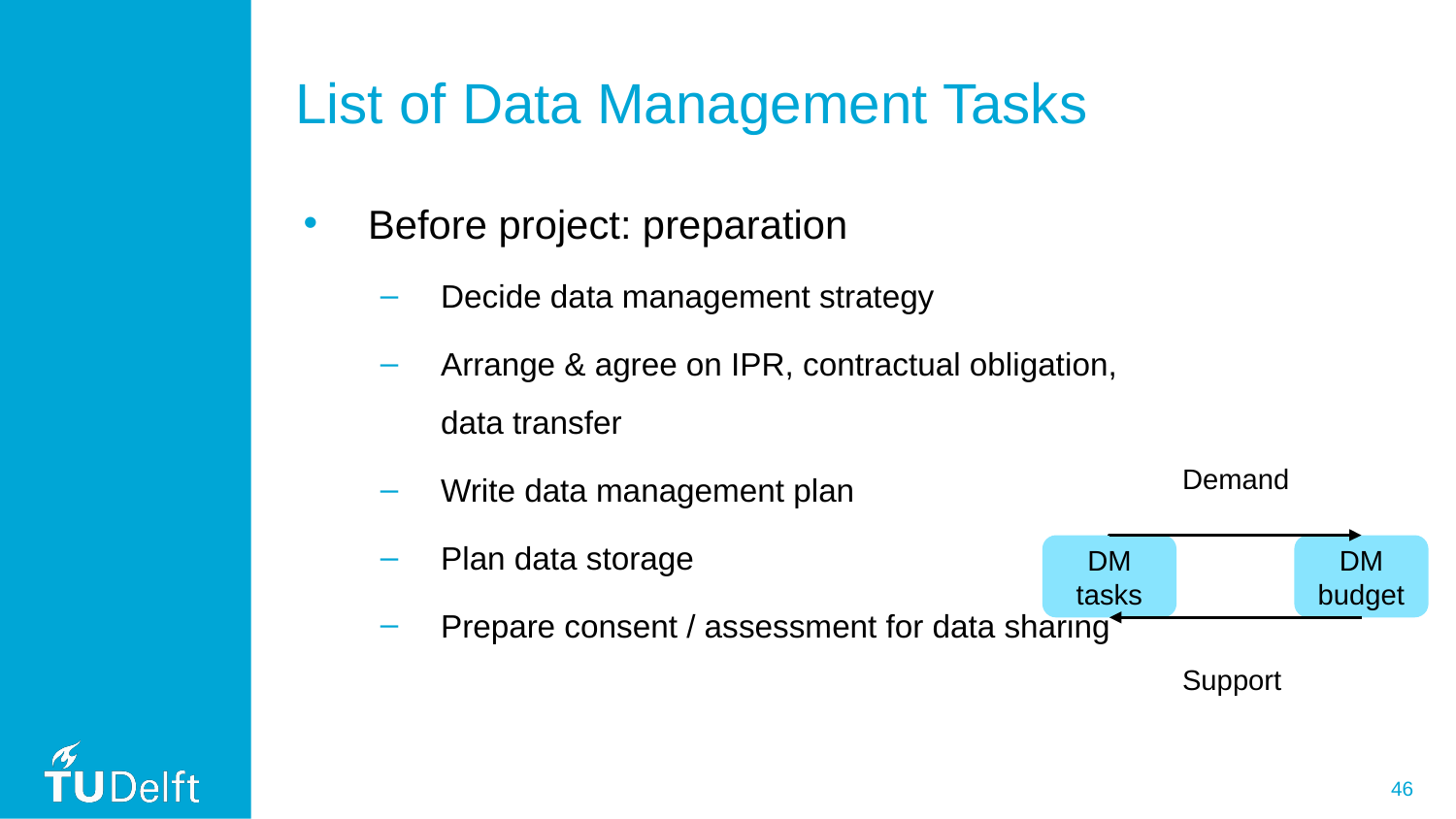

# List of Data Management Tasks
Before project: preparation
Decide data management strategy
Arrange & agree on IPR, contractual obligation, data transfer
Write data management plan
Plan data storage
Prepare consent / assessment for data sharing
Demand
DM tasks
DM budget
Support